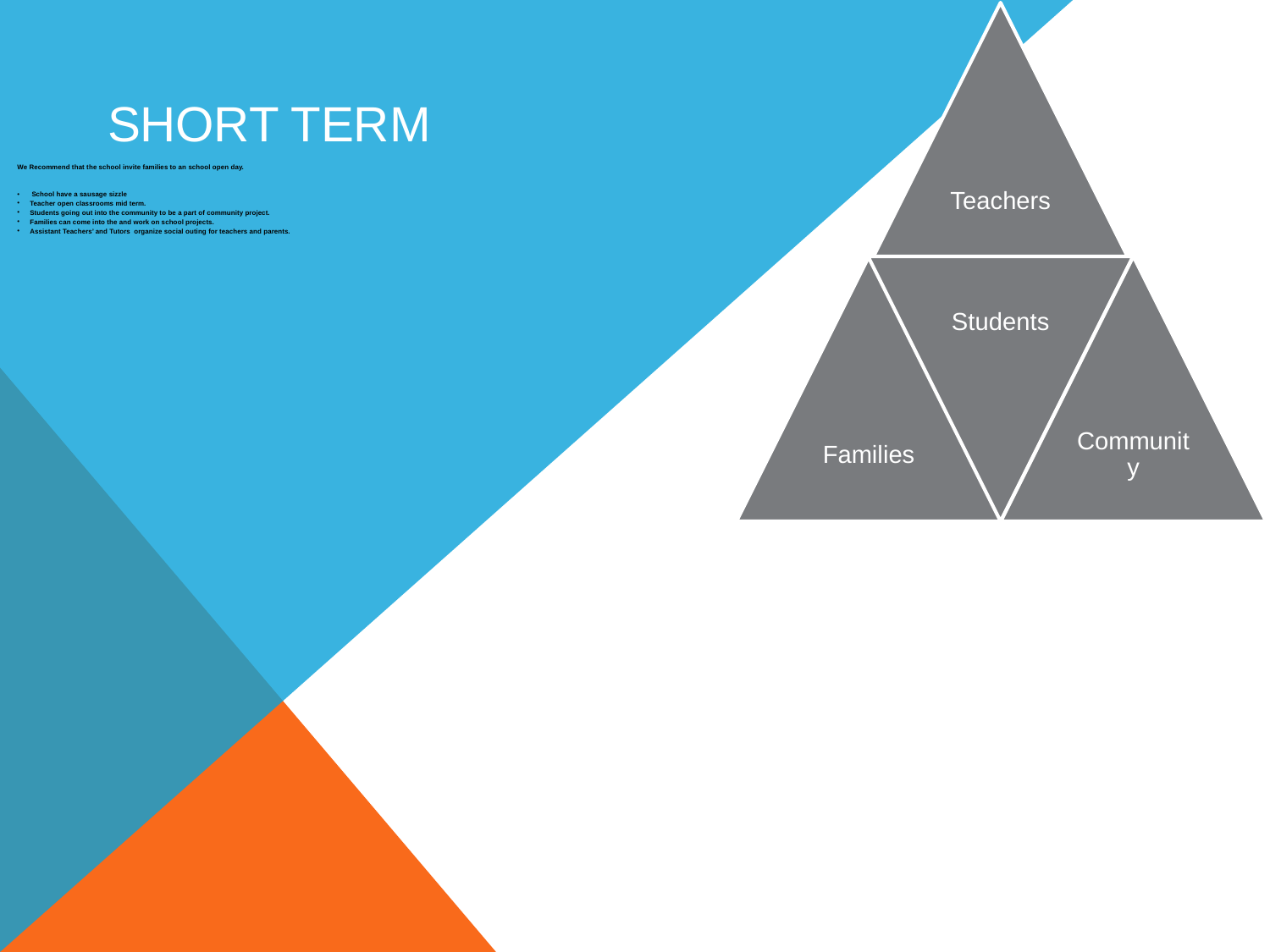

# SHORT TERM
Teachers
Families
Students
Community
We Recommend that the school invite families to an school open day.

 School have a sausage sizzle
Teacher open classrooms mid term.
Students going out into the community to be a part of community project.
Families can come into the and work on school projects.
Assistant Teachers’ and Tutors  organize social outing for teachers and parents.